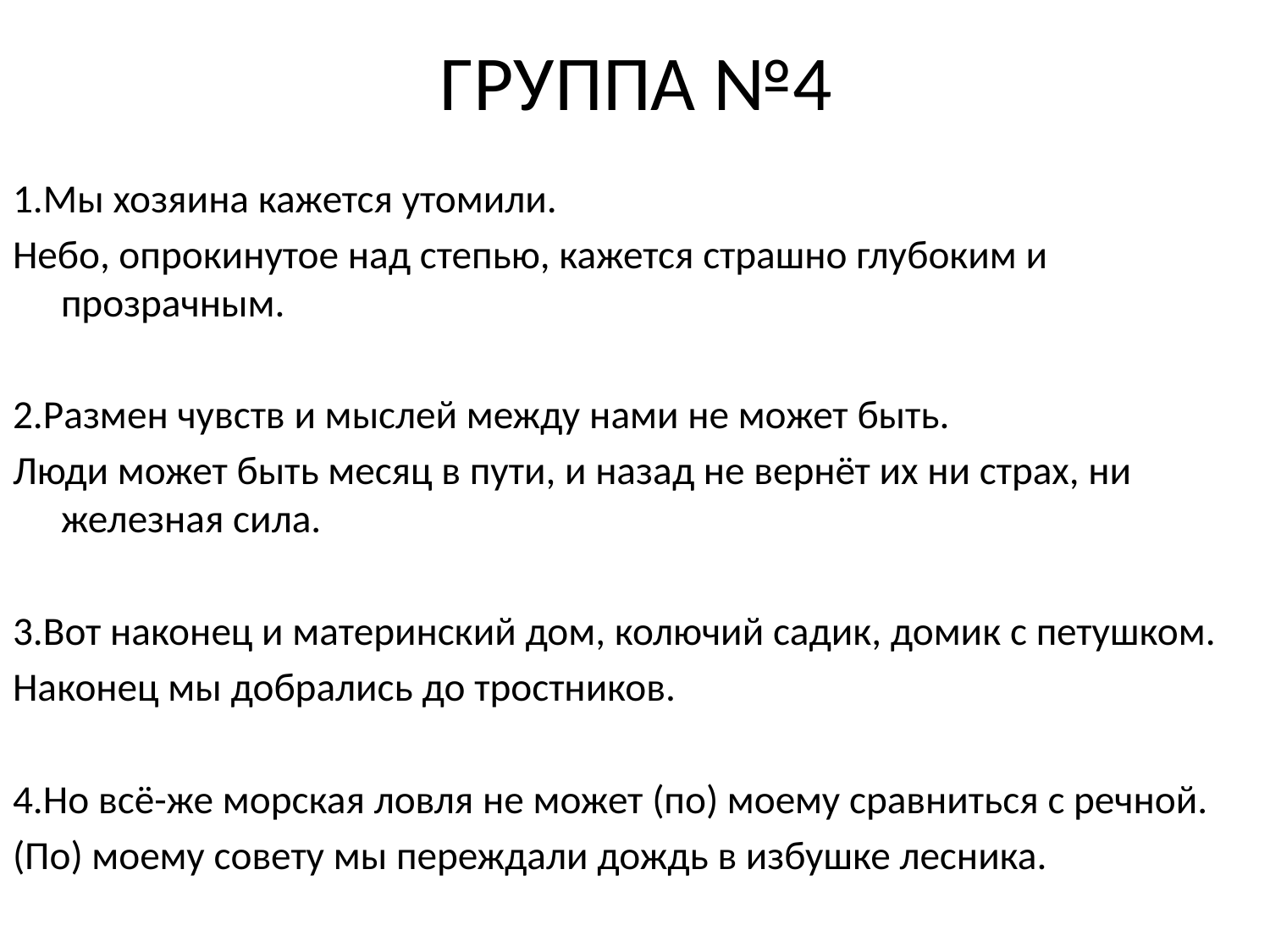

# ГРУППА №4
1.Мы хозяина кажется утомили.
Небо, опрокинутое над степью, кажется страшно глубоким и прозрачным.

2.Размен чувств и мыслей между нами не может быть.
Люди может быть месяц в пути, и назад не вернёт их ни страх, ни железная сила.

3.Вот наконец и материнский дом, колючий садик, домик с петушком.
Наконец мы добрались до тростников.

4.Но всё-же морская ловля не может (по) моему сравниться с речной.
(По) моему совету мы переждали дождь в избушке лесника.

5.Правда в этом месте дорога сворачивает в другую сторону.
Правда глаза колет.